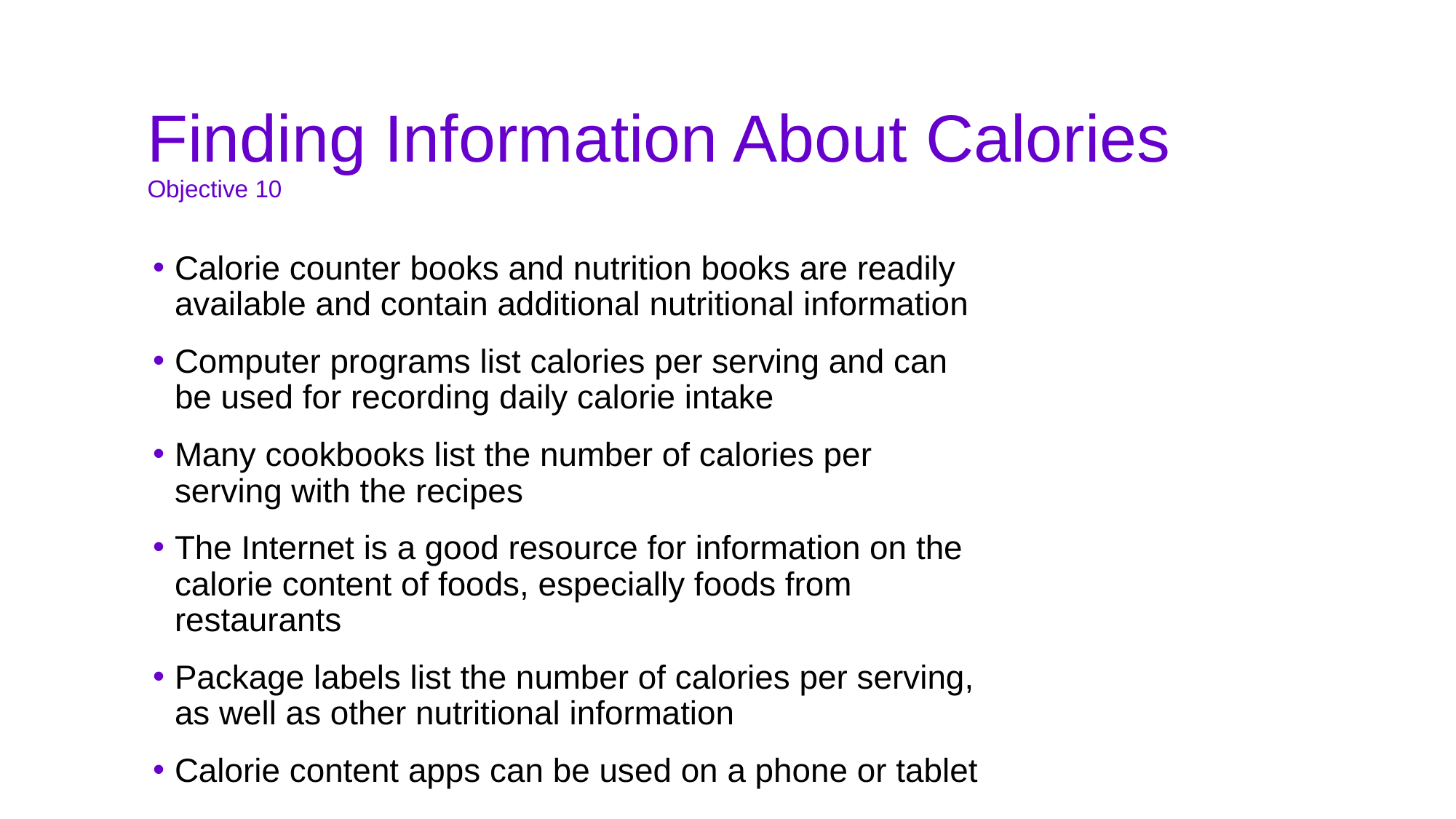

# Finding Information About Calories Objective 10
Calorie counter books and nutrition books are readily available and contain additional nutritional information
Computer programs list calories per serving and can be used for recording daily calorie intake
Many cookbooks list the number of calories per serving with the recipes
The Internet is a good resource for information on the calorie content of foods, especially foods from restaurants
Package labels list the number of calories per serving, as well as other nutritional information
Calorie content apps can be used on a phone or tablet